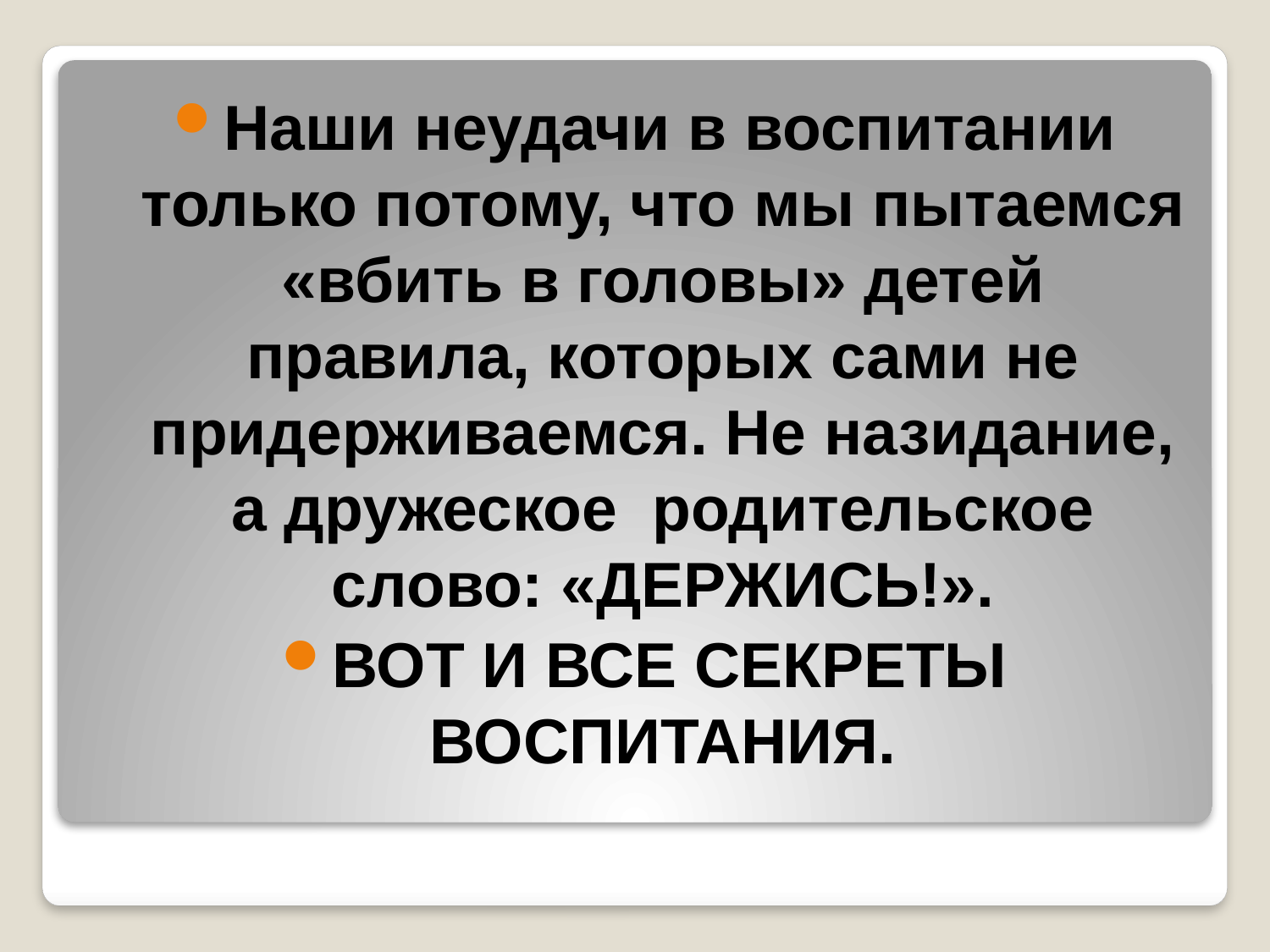

Наши неудачи в воспитании только потому, что мы пытаемся «вбить в головы» детей правила, которых сами не придерживаемся. Не назидание, а дружеское  родительское слово: «ДЕРЖИСЬ!».
ВОТ И ВСЕ СЕКРЕТЫ ВОСПИТАНИЯ.
#